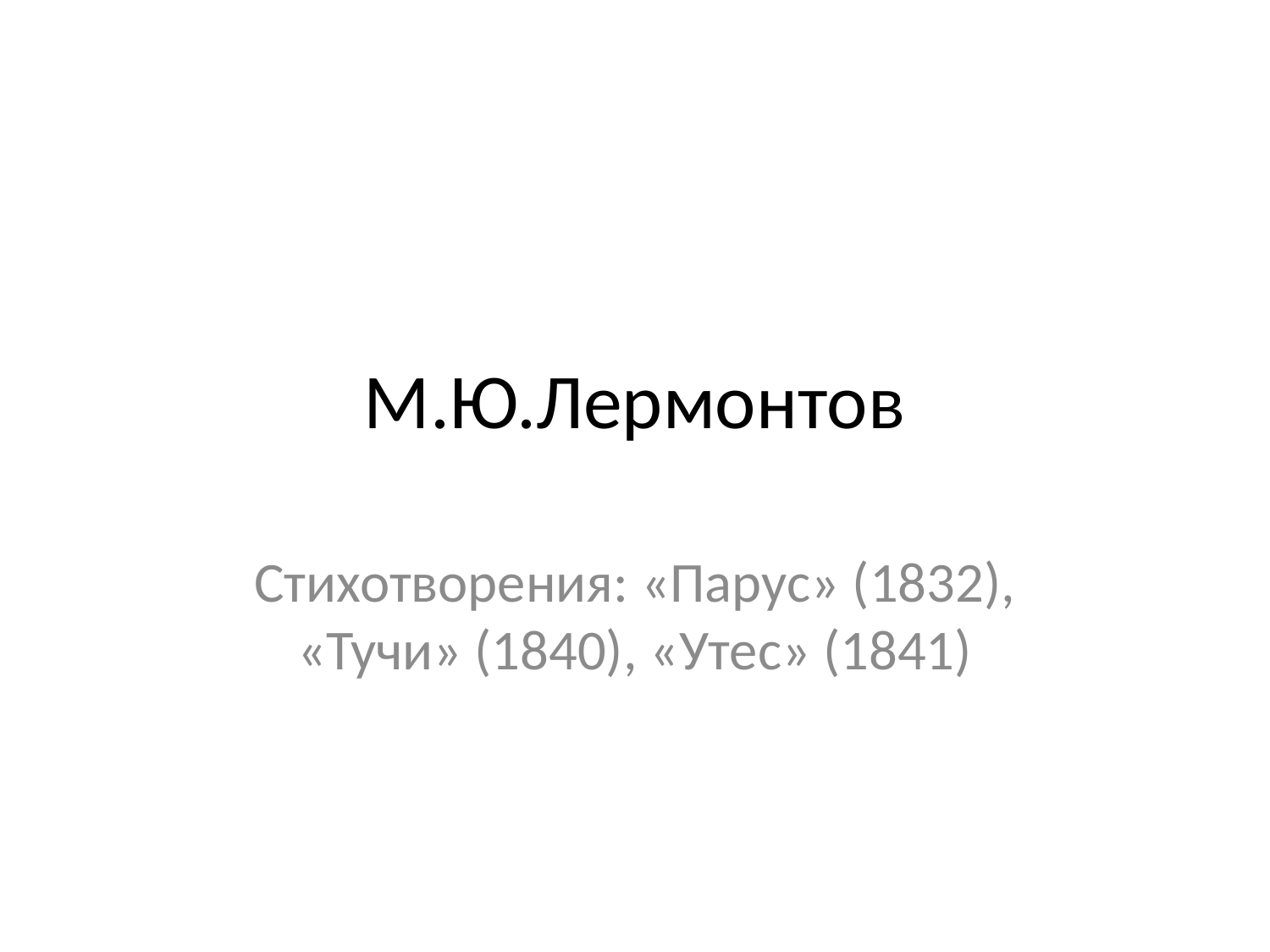

# М.Ю.Лермонтов
Стихотворения: «Парус» (1832), «Тучи» (1840), «Утес» (1841)